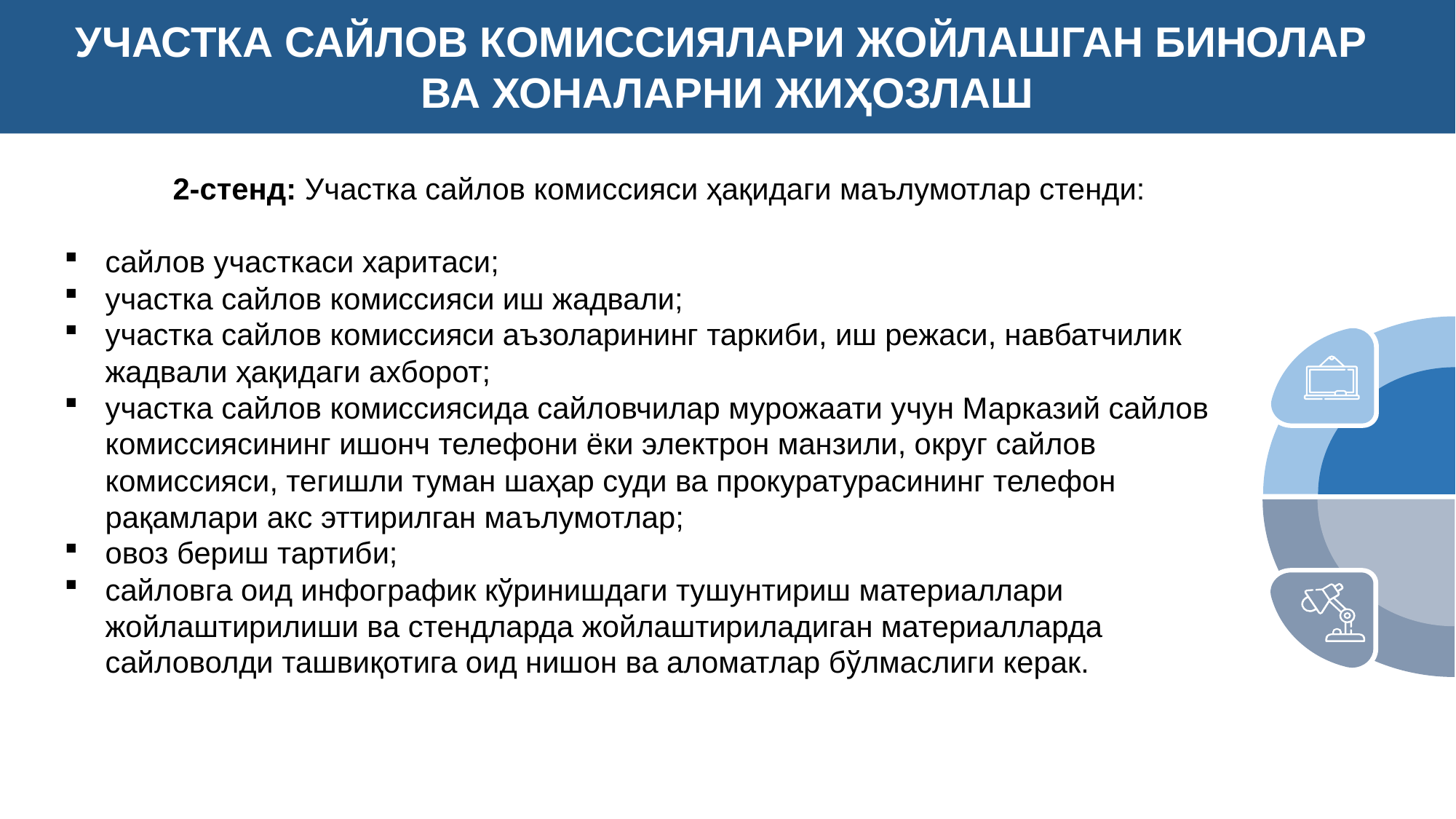

УЧАСТКА САЙЛОВ КОМИССИЯЛАРИ ЖОЙЛАШГАН БИНОЛАР
ВА ХОНАЛАРНИ ЖИҲОЗЛАШ
    2-стенд: Участка сайлов комиссияси ҳақидаги маълумотлар стенди:

сайлов участкаси харитаси;
участка сайлов комиссияси иш жадвали;
участка сайлов комиссияси аъзоларининг таркиби, иш режаси, навбатчилик жадвали ҳақидаги ахборот;
участка сайлов комиссиясида сайловчилар мурожаати учун Марказий сайлов комиссиясининг ишонч телефони ёки электрон манзили, округ сайлов комиссияси, тегишли туман шаҳар суди ва прокуратурасининг телефон рақамлари акс эттирилган маълумотлар;
овоз бериш тартиби;
сайловга оид инфографик кўринишдаги тушунтириш материаллари жойлаштирилиши ва стендларда жойлаштириладиган материалларда сайловолди ташвиқотига оид нишон ва аломатлар бўлмаслиги керак.